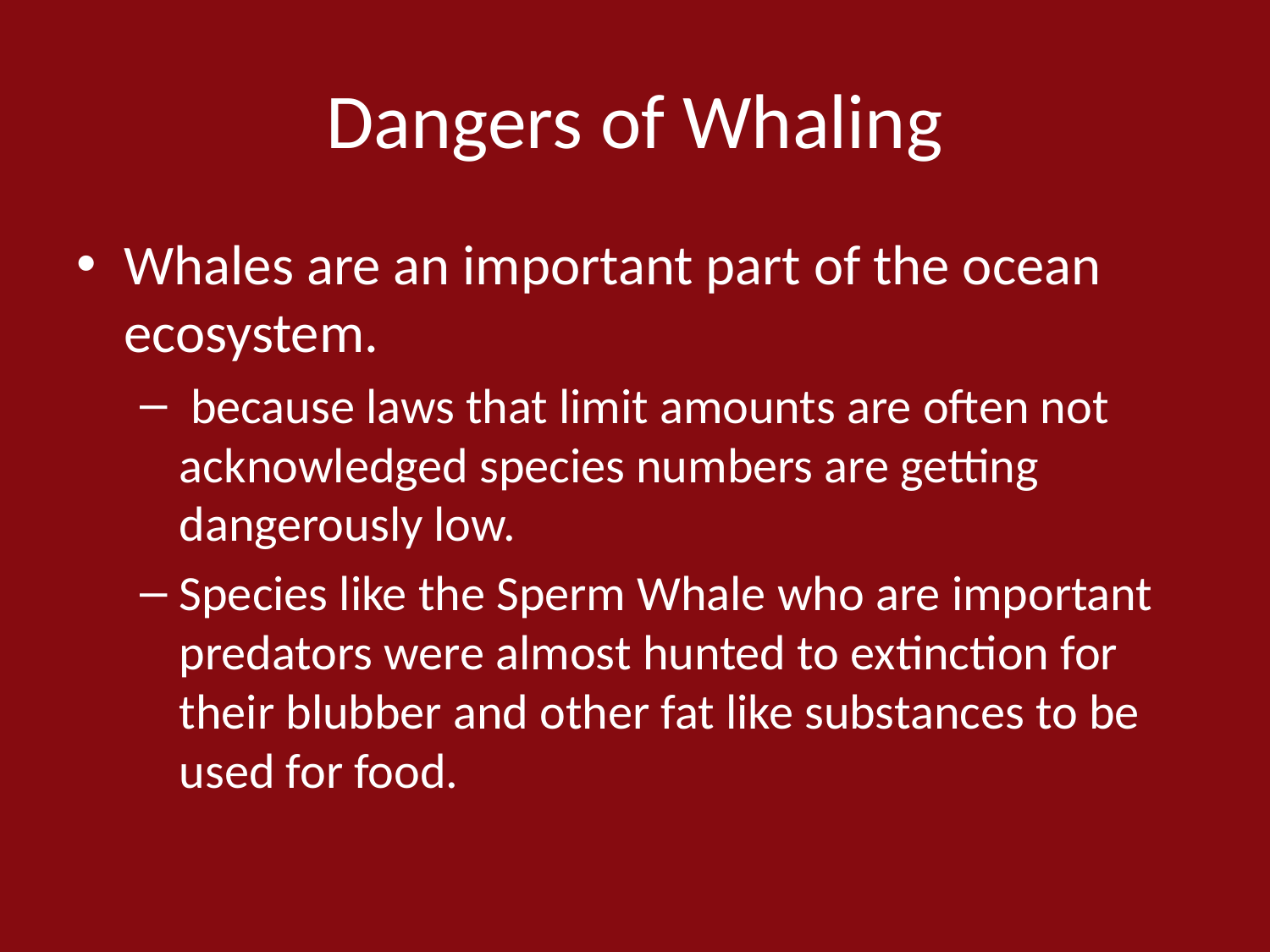

# Dangers of Whaling
Whales are an important part of the ocean ecosystem.
 because laws that limit amounts are often not acknowledged species numbers are getting dangerously low.
Species like the Sperm Whale who are important predators were almost hunted to extinction for their blubber and other fat like substances to be used for food.